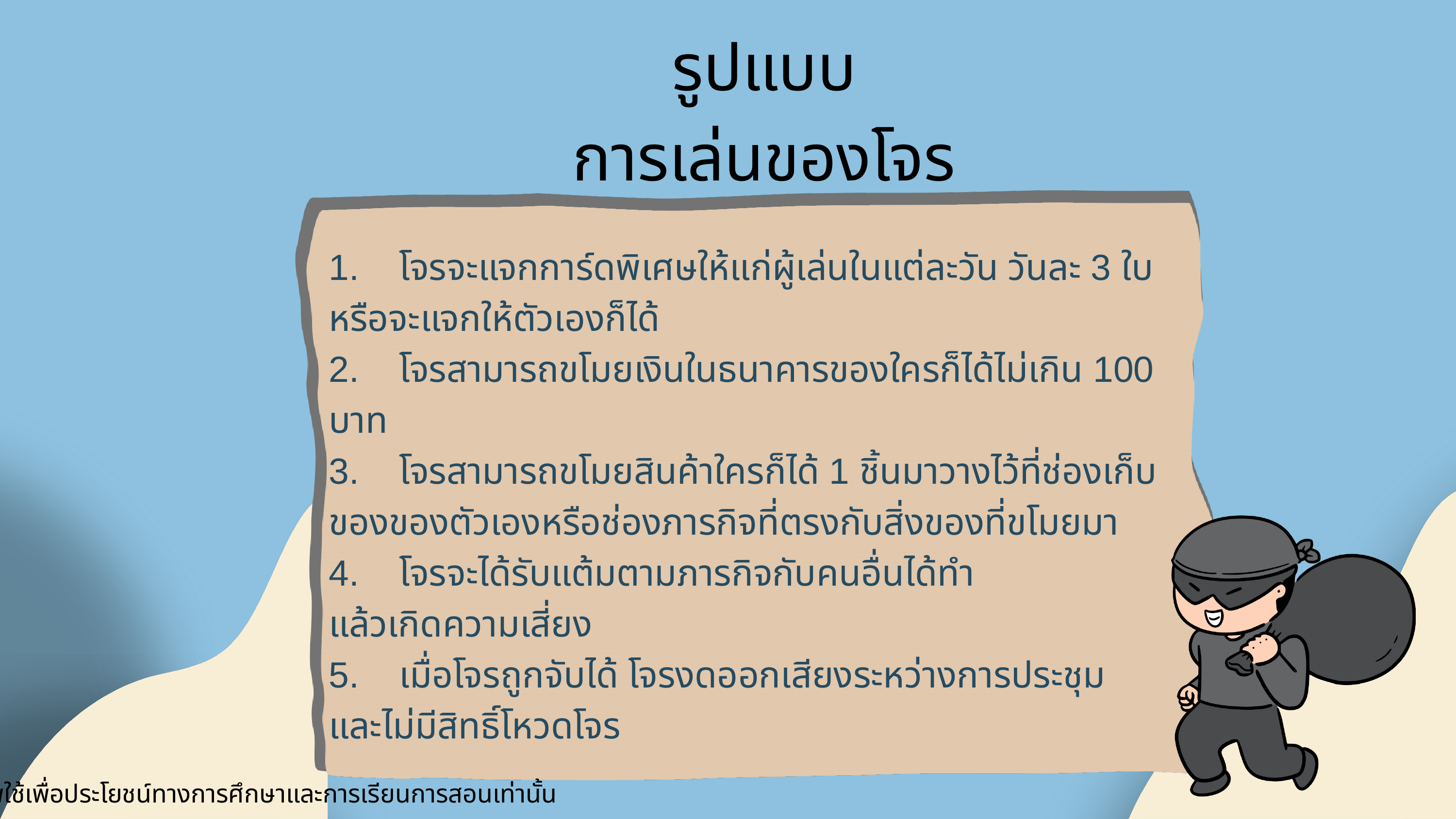

รูปแบบ
การเล่นของโจร

1.    โจรจะแจกการ์ดพิเศษให้แก่ผู้เล่นในแต่ละวัน วันละ 3 ใบ หรือจะแจกให้ตัวเองก็ได้
2.    โจรสามารถขโมยเงินในธนาคารของใครก็ได้ไม่เกิน 100 บาท
3.    โจรสามารถขโมยสินค้าใครก็ได้ 1 ชิ้นมาวางไว้ที่ช่องเก็บของของตัวเองหรือช่องภารกิจที่ตรงกับสิ่งของที่ขโมยมา
4.    โจรจะได้รับแต้มตามภารกิจกับคนอื่นได้ทำ
แล้วเกิดความเสี่ยง
5.    เมื่อโจรถูกจับได้ โจรงดออกเสียงระหว่างการประชุม
และไม่มีสิทธิ์โหวดโจร

ภาพใช้เพื่อประโยชน์ทางการศึกษาและการเรียนการสอนเท่านั้น